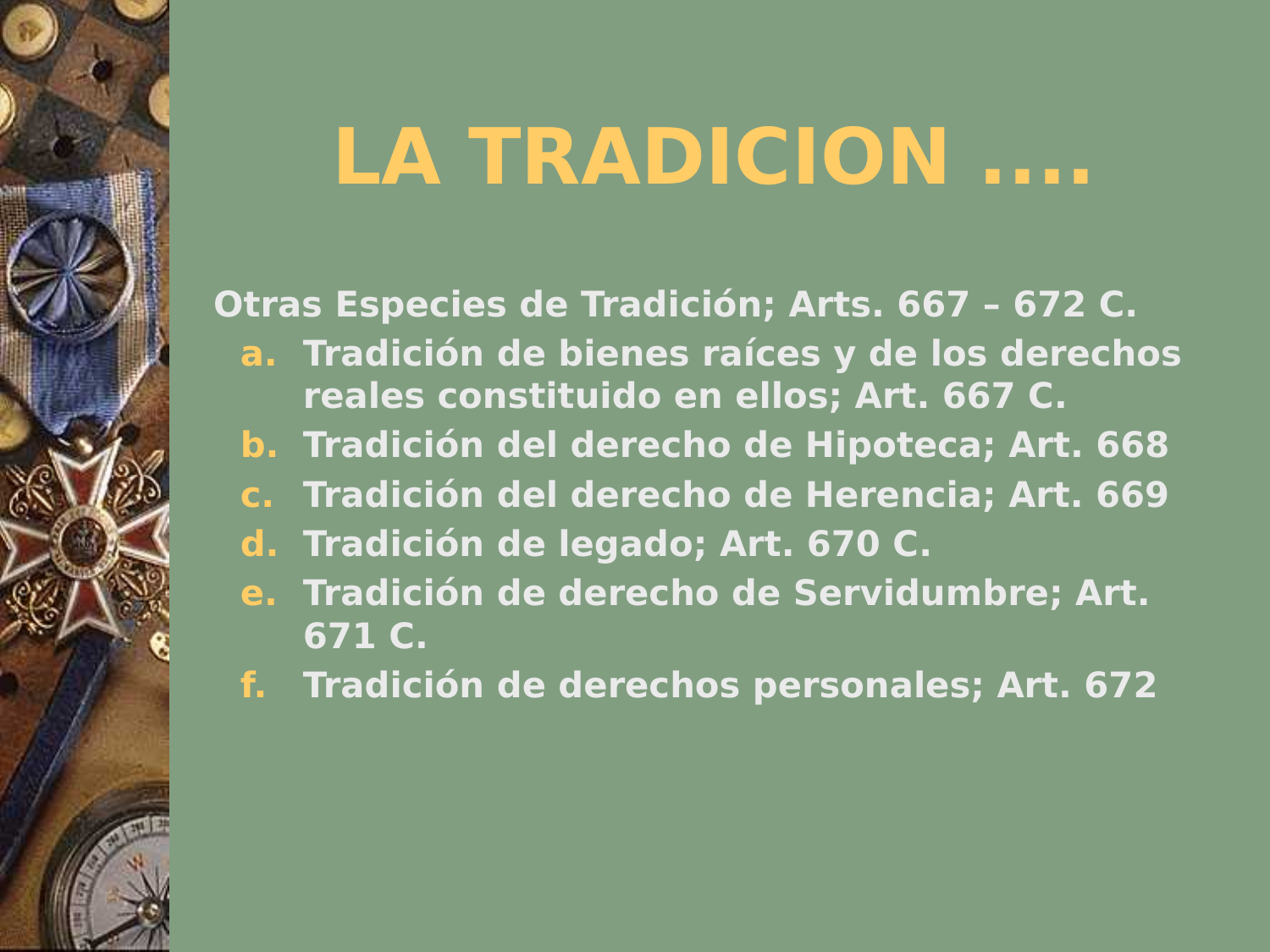

# LA TRADICION ....
 Otras Especies de Tradición; Arts. 667 – 672 C.
Tradición de bienes raíces y de los derechos reales constituido en ellos; Art. 667 C.
Tradición del derecho de Hipoteca; Art. 668
Tradición del derecho de Herencia; Art. 669
Tradición de legado; Art. 670 C.
Tradición de derecho de Servidumbre; Art. 671 C.
Tradición de derechos personales; Art. 672